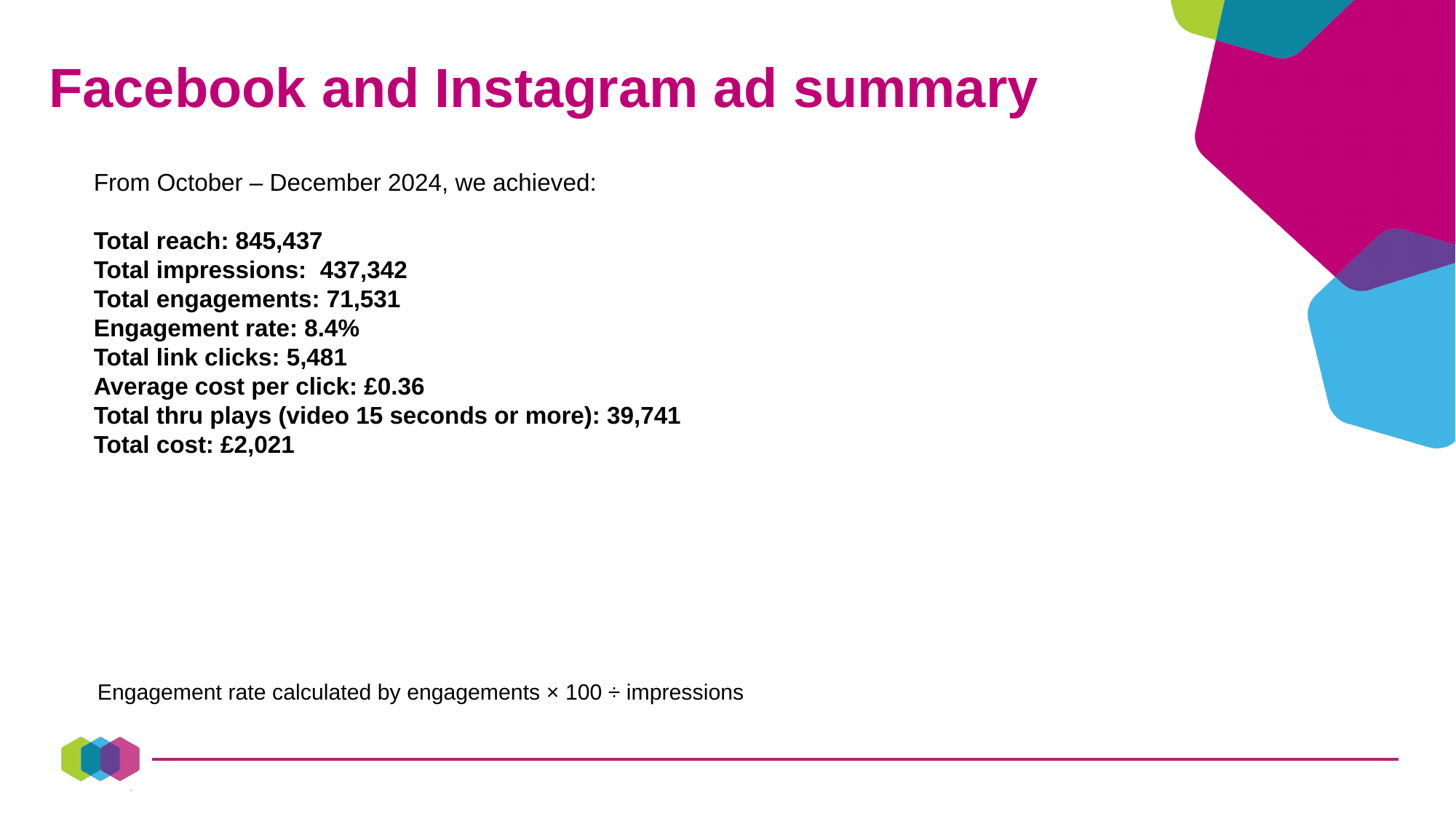

Facebook and Instagram ad summary
From October – December 2024, we achieved:

Total reach: 845,437
Total impressions:  437,342
Total engagements: 71,531
Engagement rate: 8.4%
Total link clicks: 5,481
Average cost per click: £0.36
Total thru plays (video 15 seconds or more): 39,741
Total cost: £2,021

Engagement rate calculated by engagements × 100 ÷ impressions